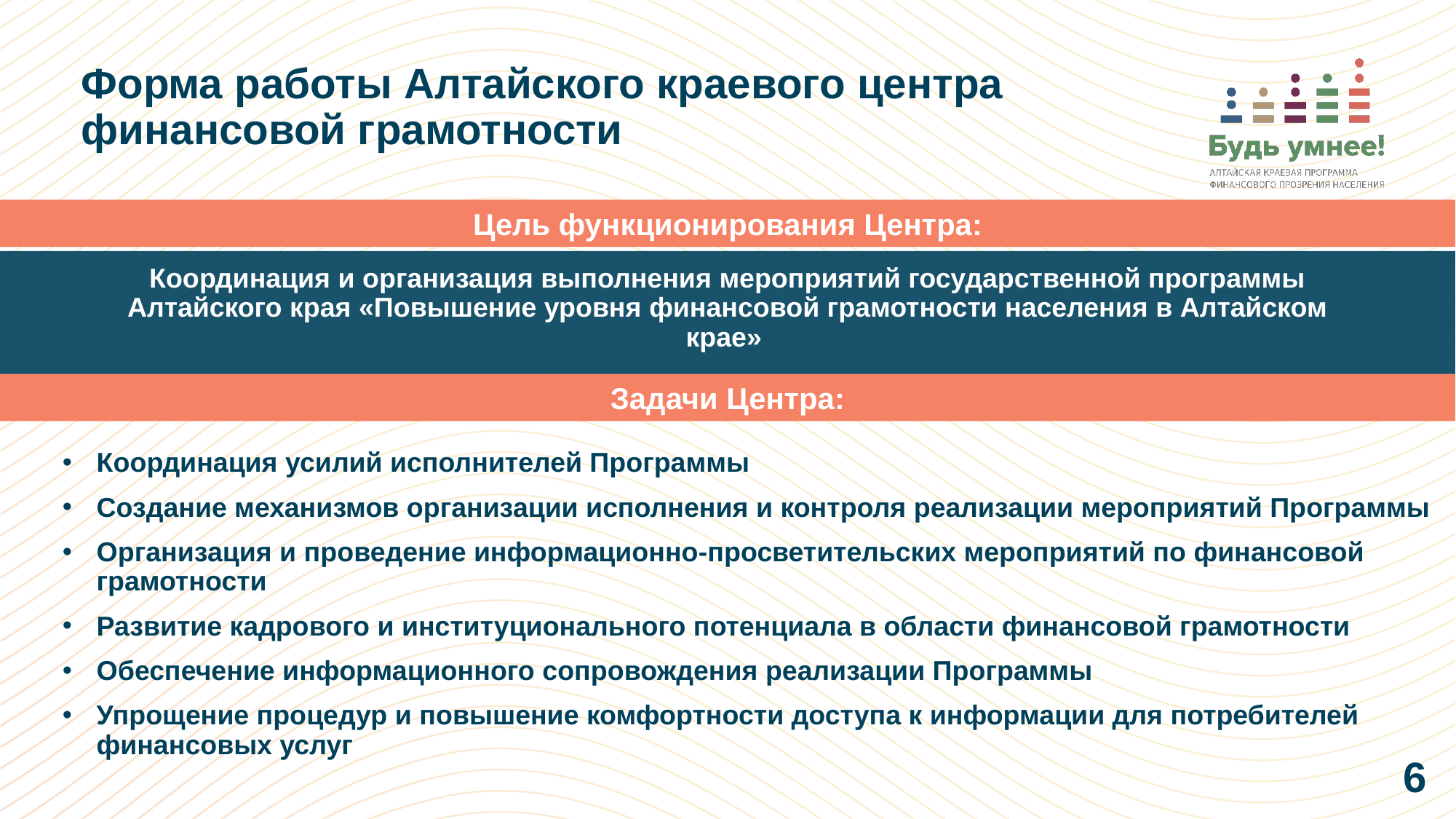

Форма работы Алтайского краевого центра финансовой грамотности
#
Цель функционирования Центра:

Координация и организация выполнения мероприятий государственной программы Алтайского края «Повышение уровня финансовой грамотности населения в Алтайском крае»

Задачи Центра:
Координация усилий исполнителей Программы
Создание механизмов организации исполнения и контроля реализации мероприятий Программы
Организация и проведение информационно-просветительских мероприятий по финансовой грамотности
Развитие кадрового и институционального потенциала в области финансовой грамотности
Обеспечение информационного сопровождения реализации Программы
Упрощение процедур и повышение комфортности доступа к информации для потребителей финансовых услуг
6